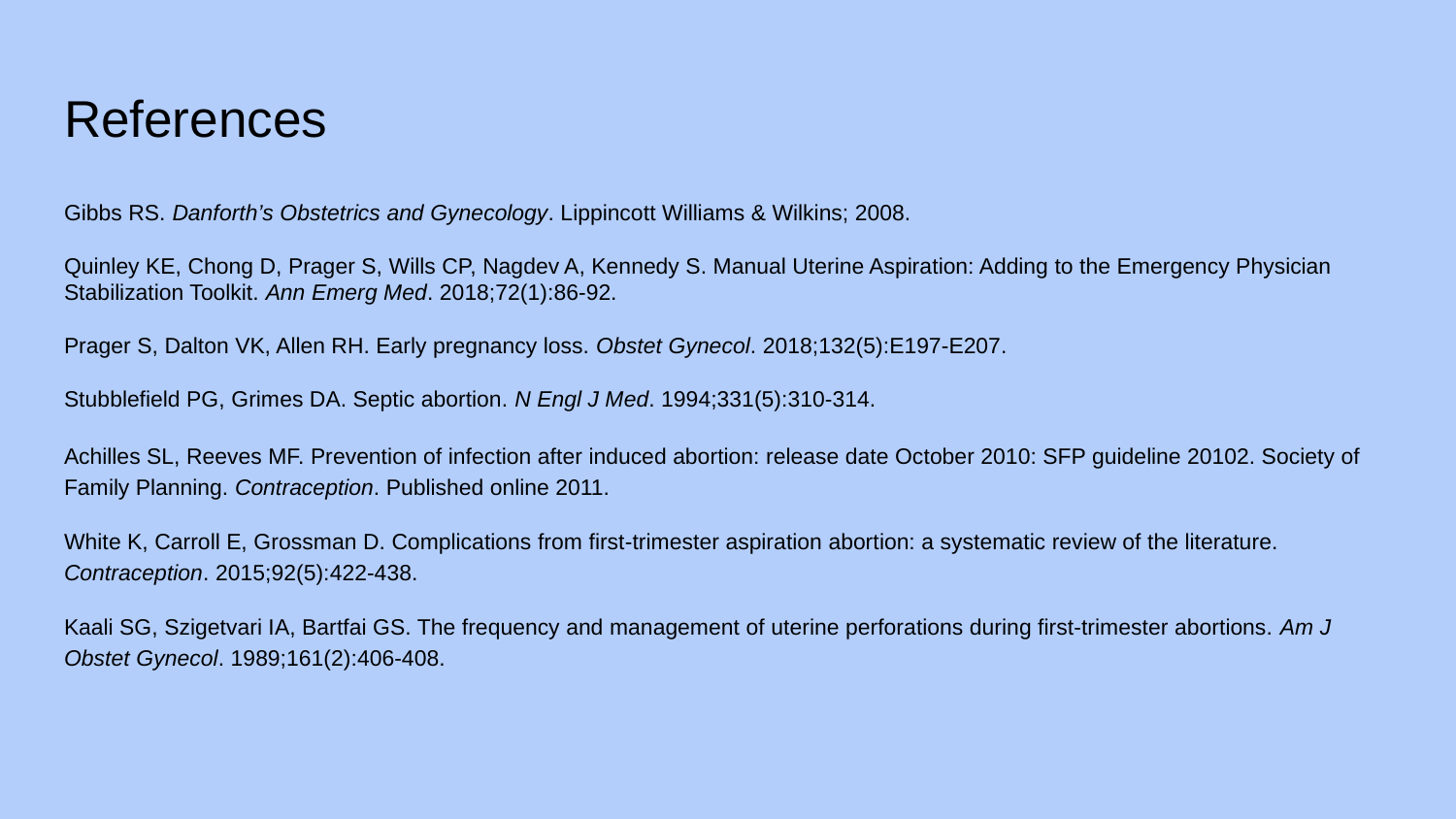

# References
Gibbs RS. Danforth’s Obstetrics and Gynecology. Lippincott Williams & Wilkins; 2008.

Quinley KE, Chong D, Prager S, Wills CP, Nagdev A, Kennedy S. Manual Uterine Aspiration: Adding to the Emergency Physician Stabilization Toolkit. Ann Emerg Med. 2018;72(1):86-92.

Prager S, Dalton VK, Allen RH. Early pregnancy loss. Obstet Gynecol. 2018;132(5):E197-E207.

Stubblefield PG, Grimes DA. Septic abortion. N Engl J Med. 1994;331(5):310-314.

Achilles SL, Reeves MF. Prevention of infection after induced abortion: release date October 2010: SFP guideline 20102. Society of Family Planning. Contraception. Published online 2011.
White K, Carroll E, Grossman D. Complications from first-trimester aspiration abortion: a systematic review of the literature. Contraception. 2015;92(5):422-438.
Kaali SG, Szigetvari IA, Bartfai GS. The frequency and management of uterine perforations during first-trimester abortions. Am J Obstet Gynecol. 1989;161(2):406-408.